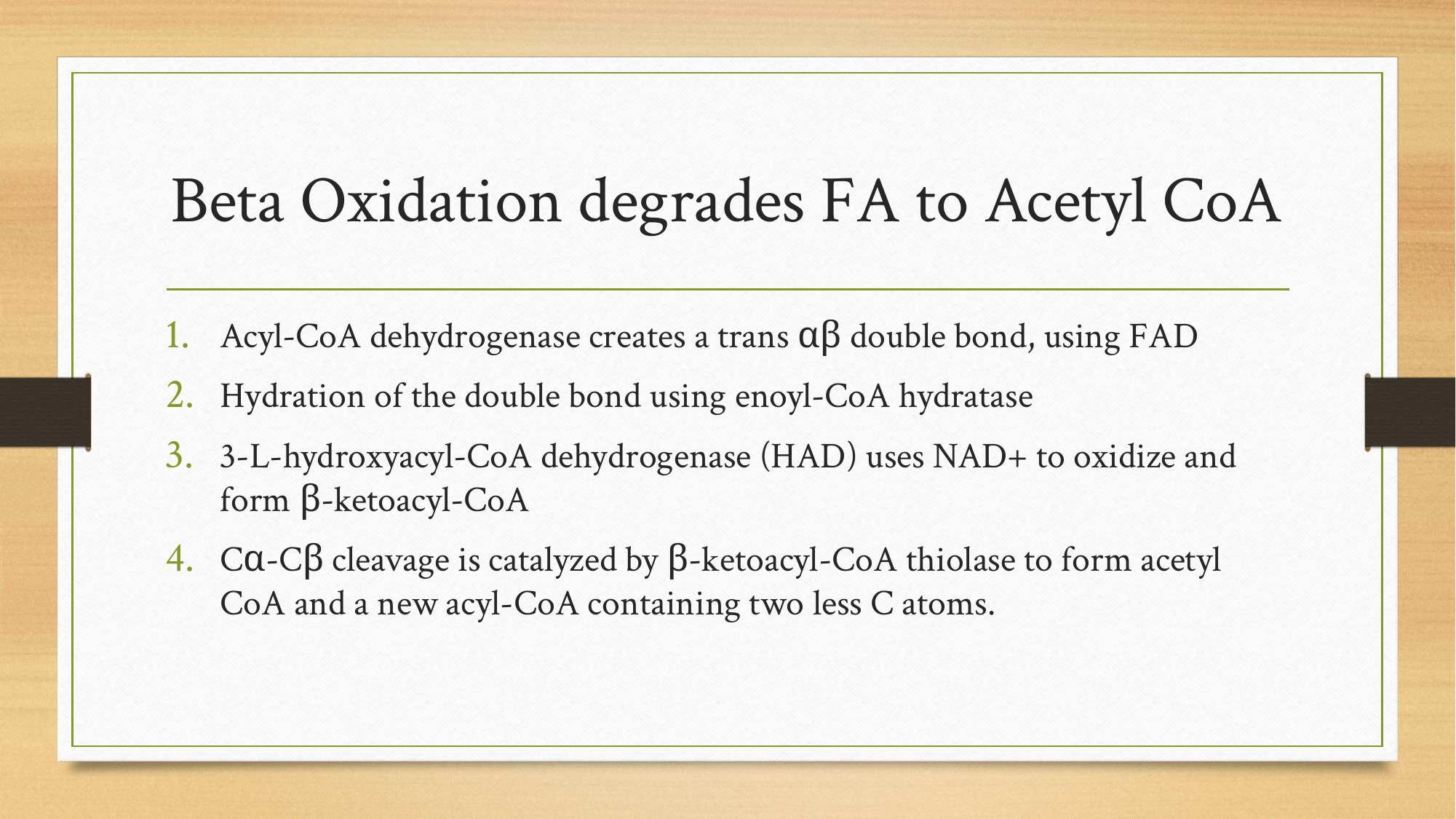

# Beta Oxidation degrades FA to Acetyl CoA
Acyl-CoA dehydrogenase creates a trans αβ double bond, using FAD
Hydration of the double bond using enoyl-CoA hydratase
3-L-hydroxyacyl-CoA dehydrogenase (HAD) uses NAD+ to oxidize and form β-ketoacyl-CoA
Cα-Cβ cleavage is catalyzed by β-ketoacyl-CoA thiolase to form acetyl CoA and a new acyl-CoA containing two less C atoms.